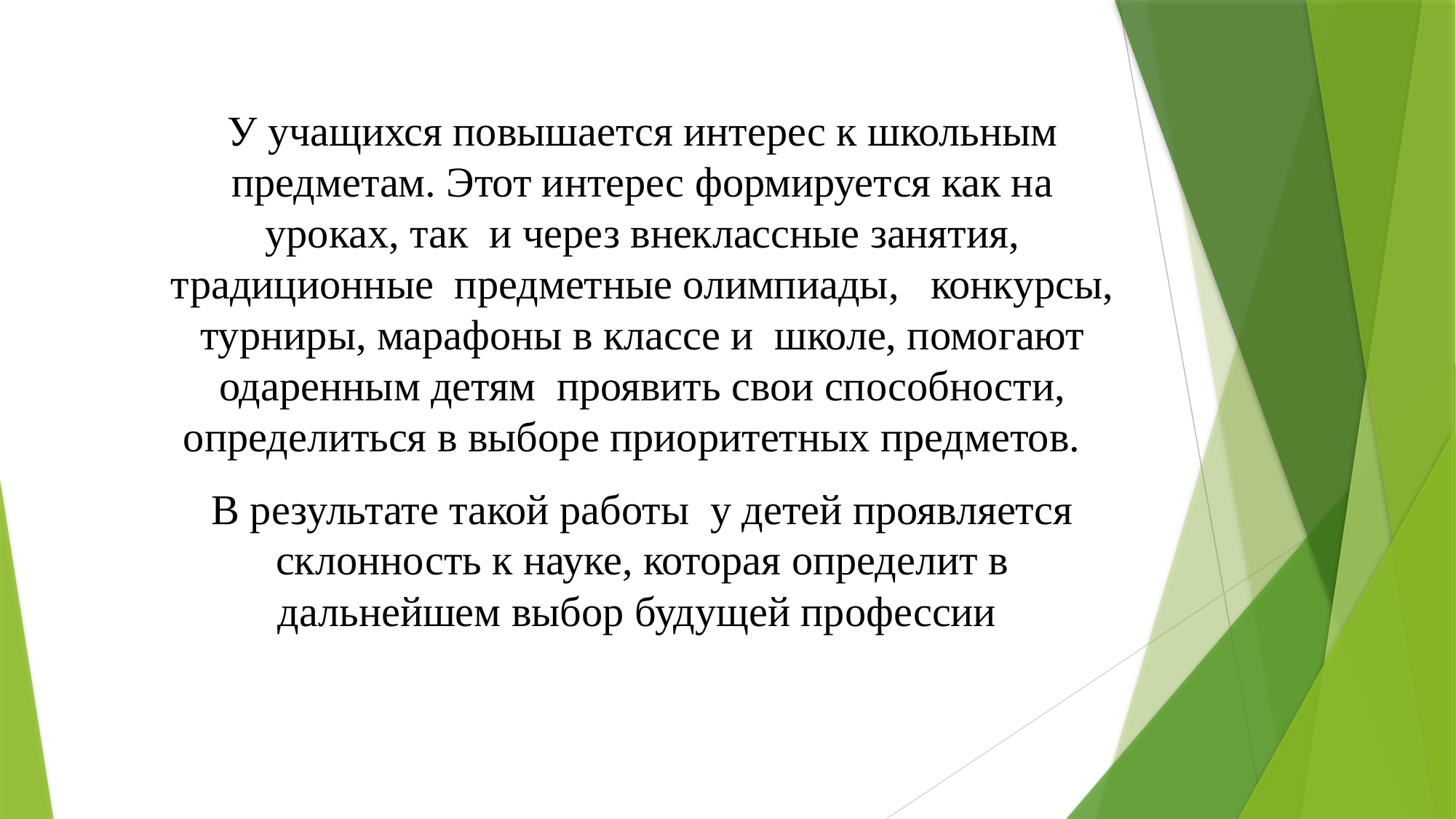

У учащихся повышается интерес к школьным предметам. Этот интерес формируется как на уроках, так  и через внеклассные занятия, традиционные  предметные олимпиады,   конкурсы, турниры, марафоны в классе и  школе, помогают одаренным детям  проявить свои способности, определиться в выборе приоритетных предметов.
В результате такой работы  у детей проявляется склонность к науке, которая определит в дальнейшем выбор будущей профессии